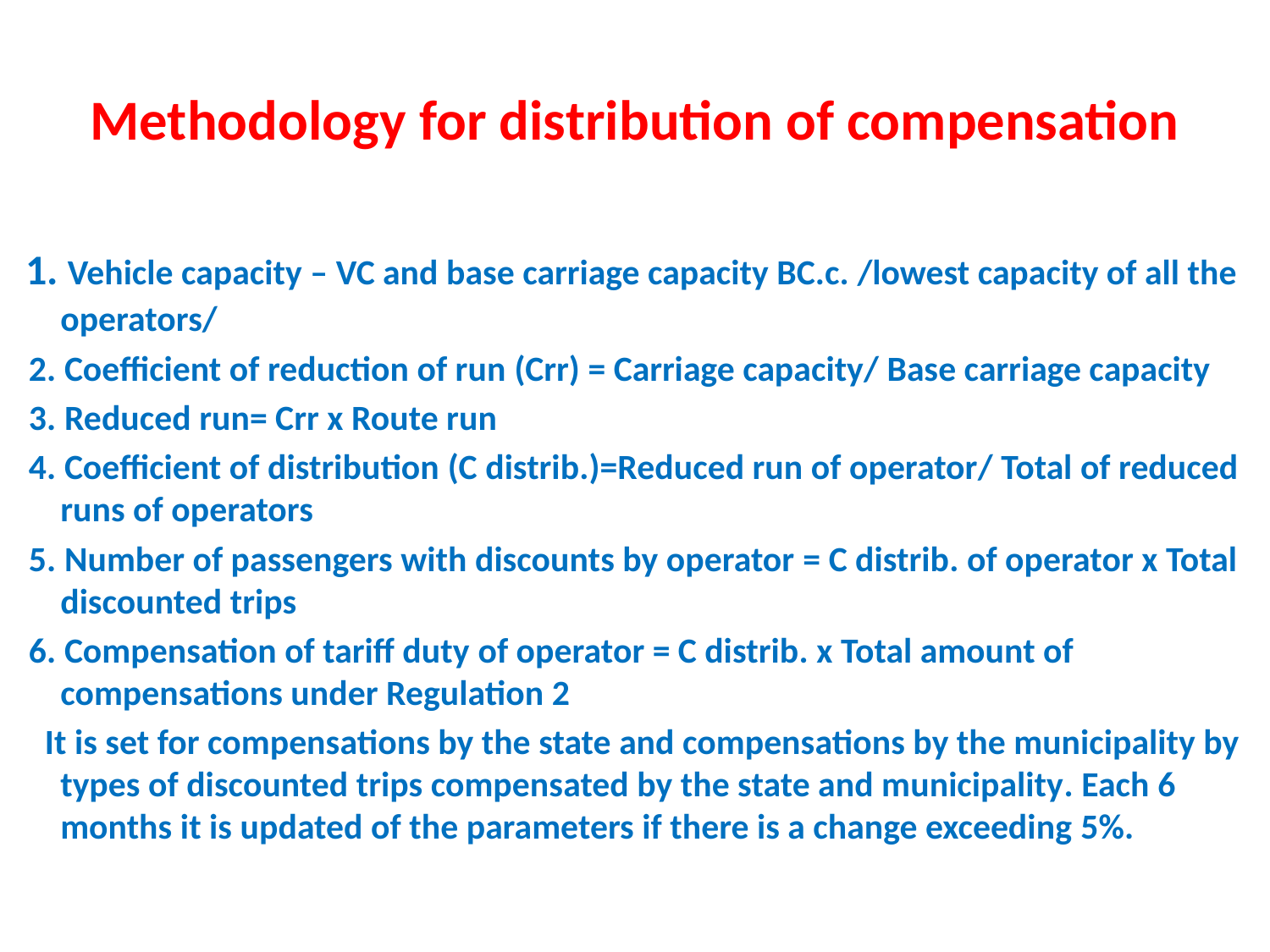

# Methodology for distribution of compensation
 1. Vehicle capacity – VC and base carriage capacity BC.c. /lowest capacity of all the operators/
  2. Coefficient of reduction of run (Crr) = Carriage capacity/ Base carriage capacity
  3. Reduced run= Crr х Route run
  4. Coefficient of distribution (C distrib.)=Reduced run of operator/ Total of reduced runs of operators
  5. Number of passengers with discounts by operator = C distrib. of operator х Total discounted trips
  6. Compensation of tariff duty of operator = C distrib. х Total amount of compensations under Regulation 2
    It is set for compensations by the state and compensations by the municipality by types of discounted trips compensated by the state and municipality. Each 6 months it is updated of the parameters if there is a change exceeding 5%.